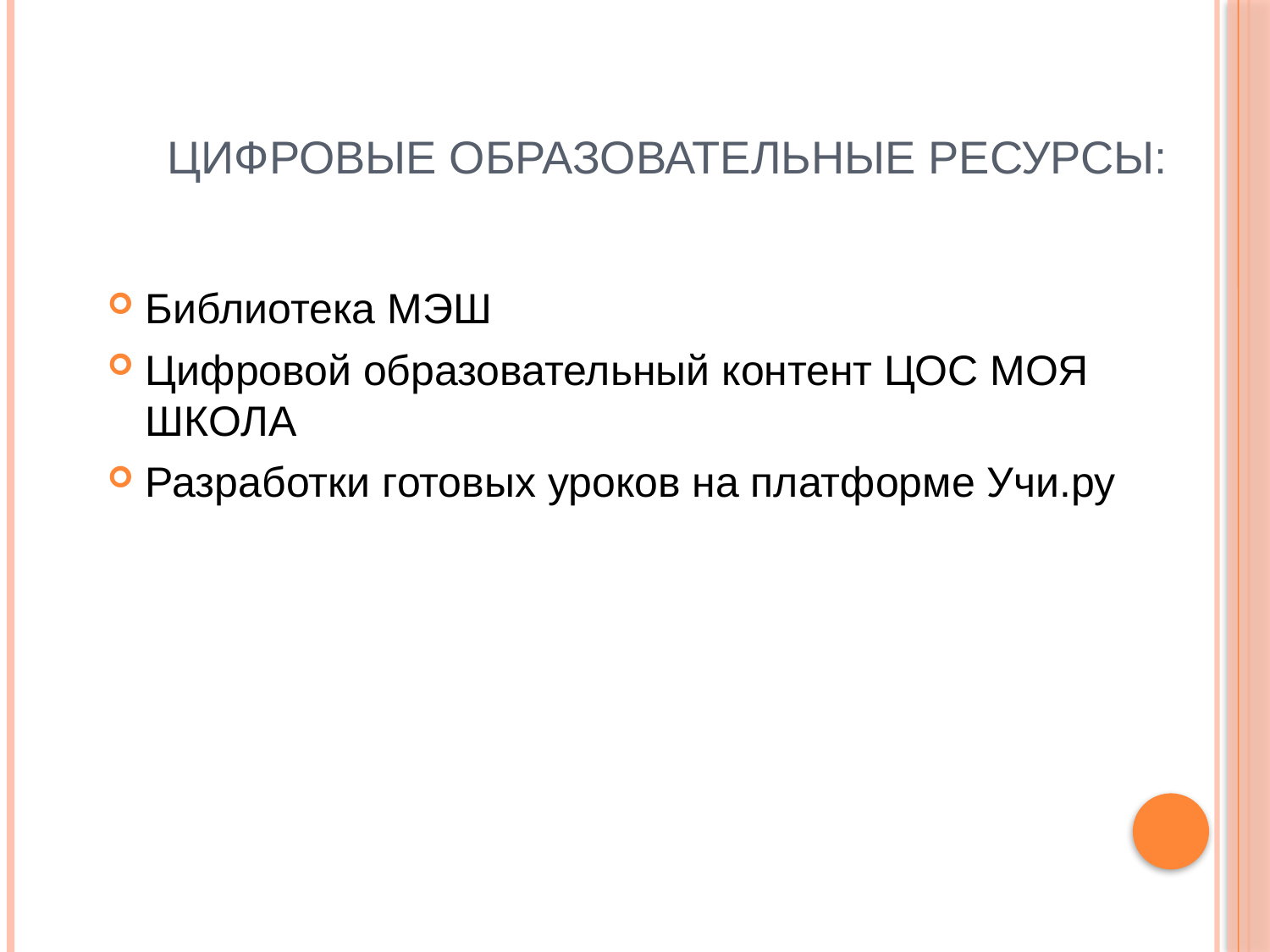

# Цифровые образовательные ресурсы:
Библиотека МЭШ
Цифровой образовательный контент ЦОС МОЯ ШКОЛА
Разработки готовых уроков на платформе Учи.ру